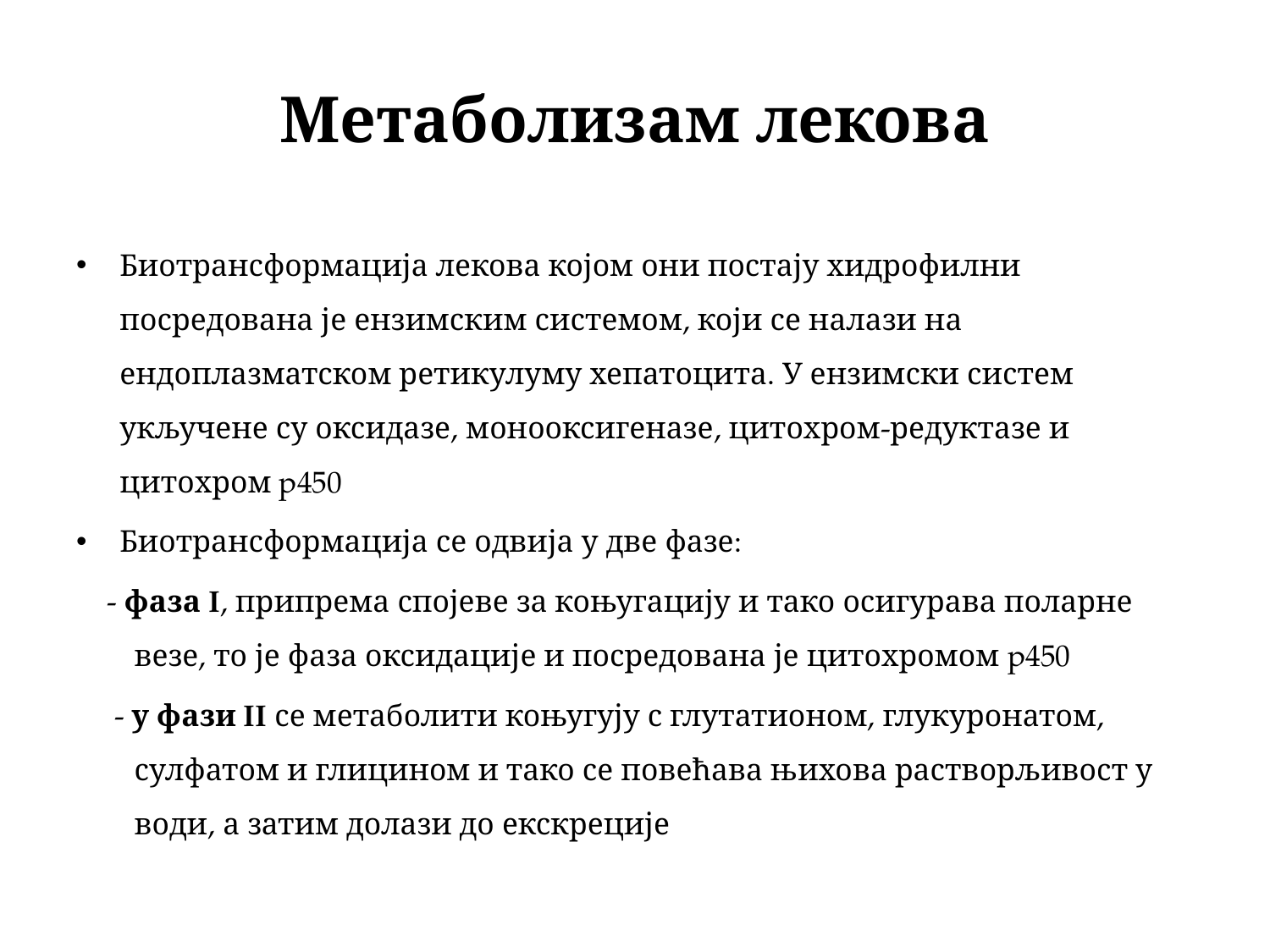

# Метаболизам лекова
Биотрансформација лекова којом они постају хидрофилни посредована је ензимским системом, који се налази на ендоплазматском ретикулуму хепатоцита. У ензимски систем укључене су оксидазе, монооксигеназе, цитохром-редуктазе и цитохром p450
Биотрансформација се одвија у две фазе:
    - фаза I, припрема спојеве за коњугацију и тако осигурава поларне везе, то је фаза оксидације и посредована је цитохромом p450
     - у фази II се метаболити коњугују с глутатионом, глукуронатом, сулфатом и глицином и тако се повећава њихова растворљивост у води, а затим долази до екскреције